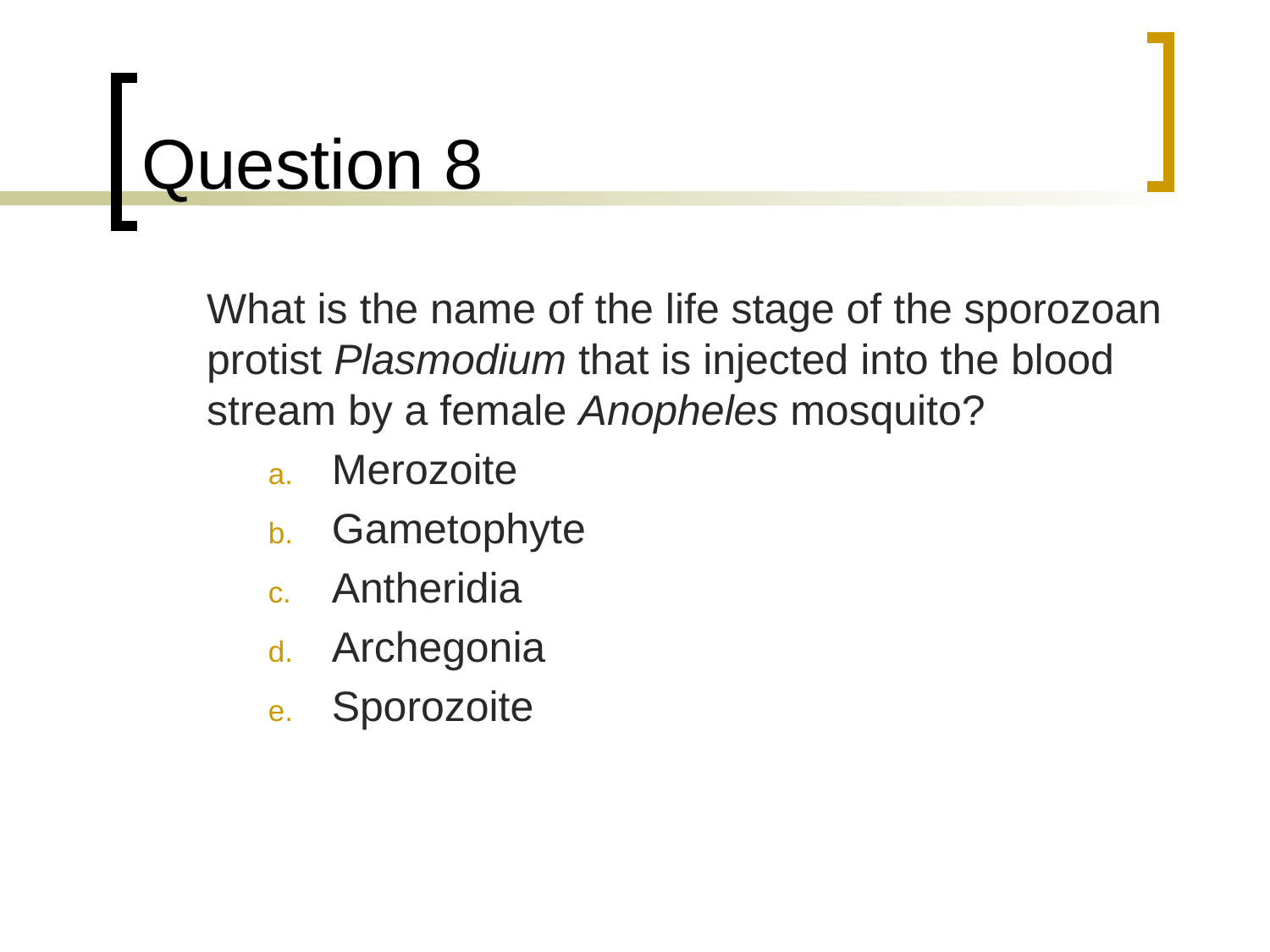

# Question 8
	What is the name of the life stage of the sporozoan protist Plasmodium that is injected into the blood stream by a female Anopheles mosquito?
Merozoite
Gametophyte
Antheridia
Archegonia
Sporozoite